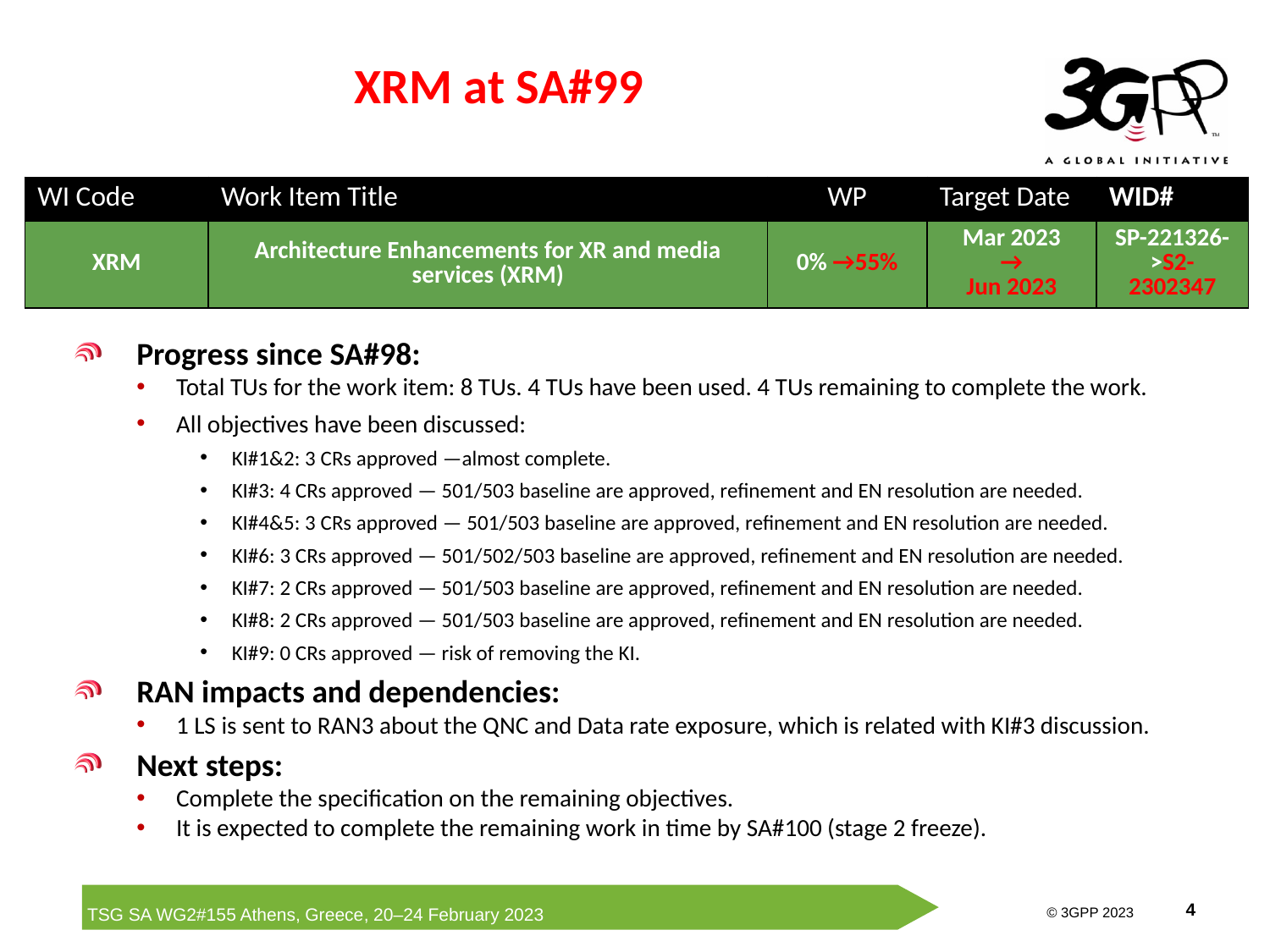

# XRM at SA#99
| WI Code | Work Item Title | WP | Target Date | WID# |
| --- | --- | --- | --- | --- |
| XRM | Architecture Enhancements for XR and media services (XRM) | 0% →55% | Mar 2023 → Jun 2023 | SP-221326->S2-2302347 |
Progress since SA#98:
Total TUs for the work item: 8 TUs. 4 TUs have been used. 4 TUs remaining to complete the work.
All objectives have been discussed:
KI#1&2: 3 CRs approved —almost complete.
KI#3: 4 CRs approved — 501/503 baseline are approved, refinement and EN resolution are needed.
KI#4&5: 3 CRs approved — 501/503 baseline are approved, refinement and EN resolution are needed.
KI#6: 3 CRs approved — 501/502/503 baseline are approved, refinement and EN resolution are needed.
KI#7: 2 CRs approved — 501/503 baseline are approved, refinement and EN resolution are needed.
KI#8: 2 CRs approved — 501/503 baseline are approved, refinement and EN resolution are needed.
KI#9: 0 CRs approved — risk of removing the KI.
RAN impacts and dependencies:
1 LS is sent to RAN3 about the QNC and Data rate exposure, which is related with KI#3 discussion.
Next steps:
Complete the specification on the remaining objectives.
It is expected to complete the remaining work in time by SA#100 (stage 2 freeze).